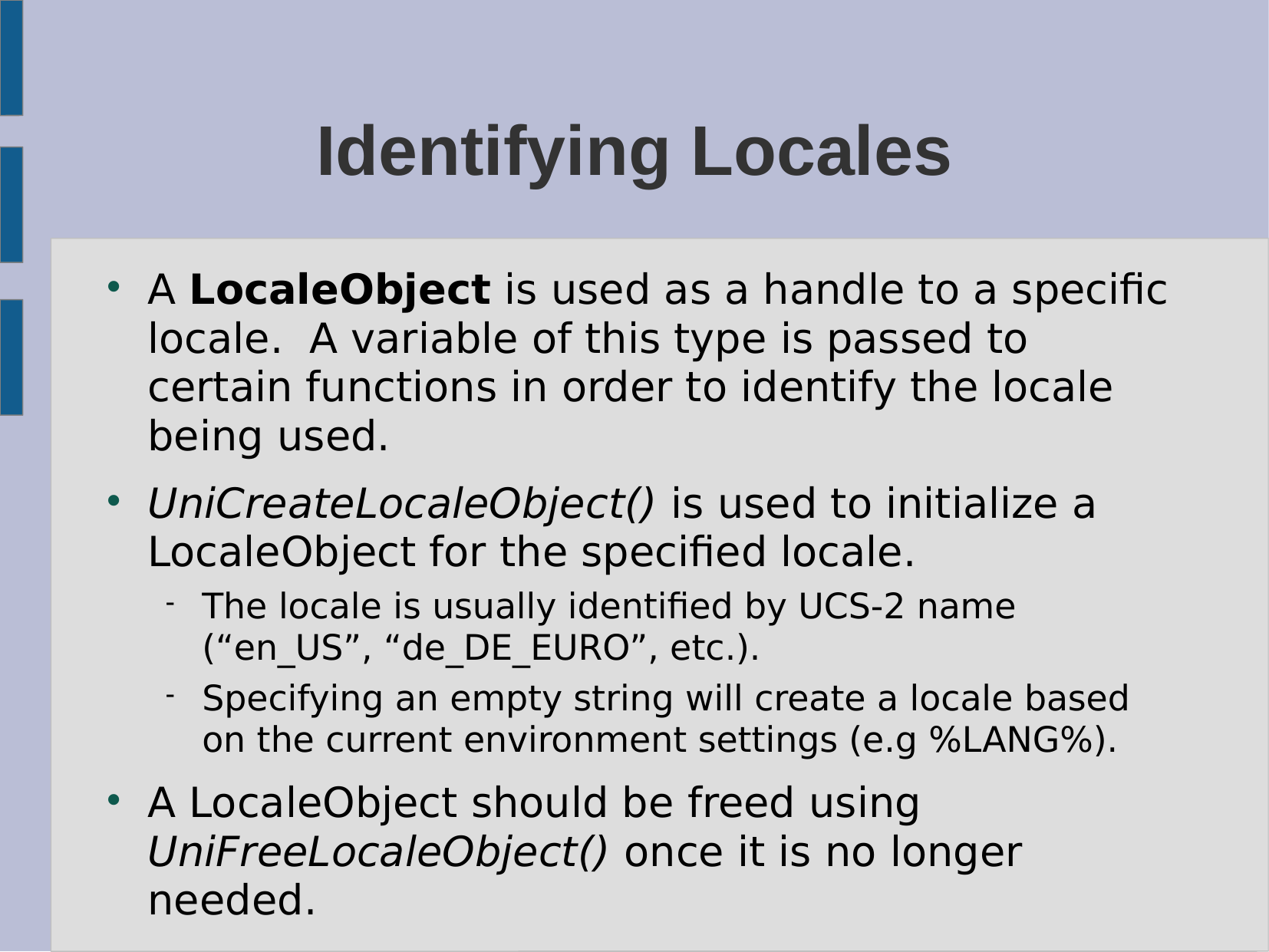

# Identifying Locales
A LocaleObject is used as a handle to a specific locale.  A variable of this type is passed to certain functions in order to identify the locale being used.
UniCreateLocaleObject() is used to initialize a LocaleObject for the specified locale.
The locale is usually identified by UCS-2 name (“en_US”, “de_DE_EURO”, etc.).
Specifying an empty string will create a locale based on the current environment settings (e.g %LANG%).
A LocaleObject should be freed using UniFreeLocaleObject() once it is no longer needed.